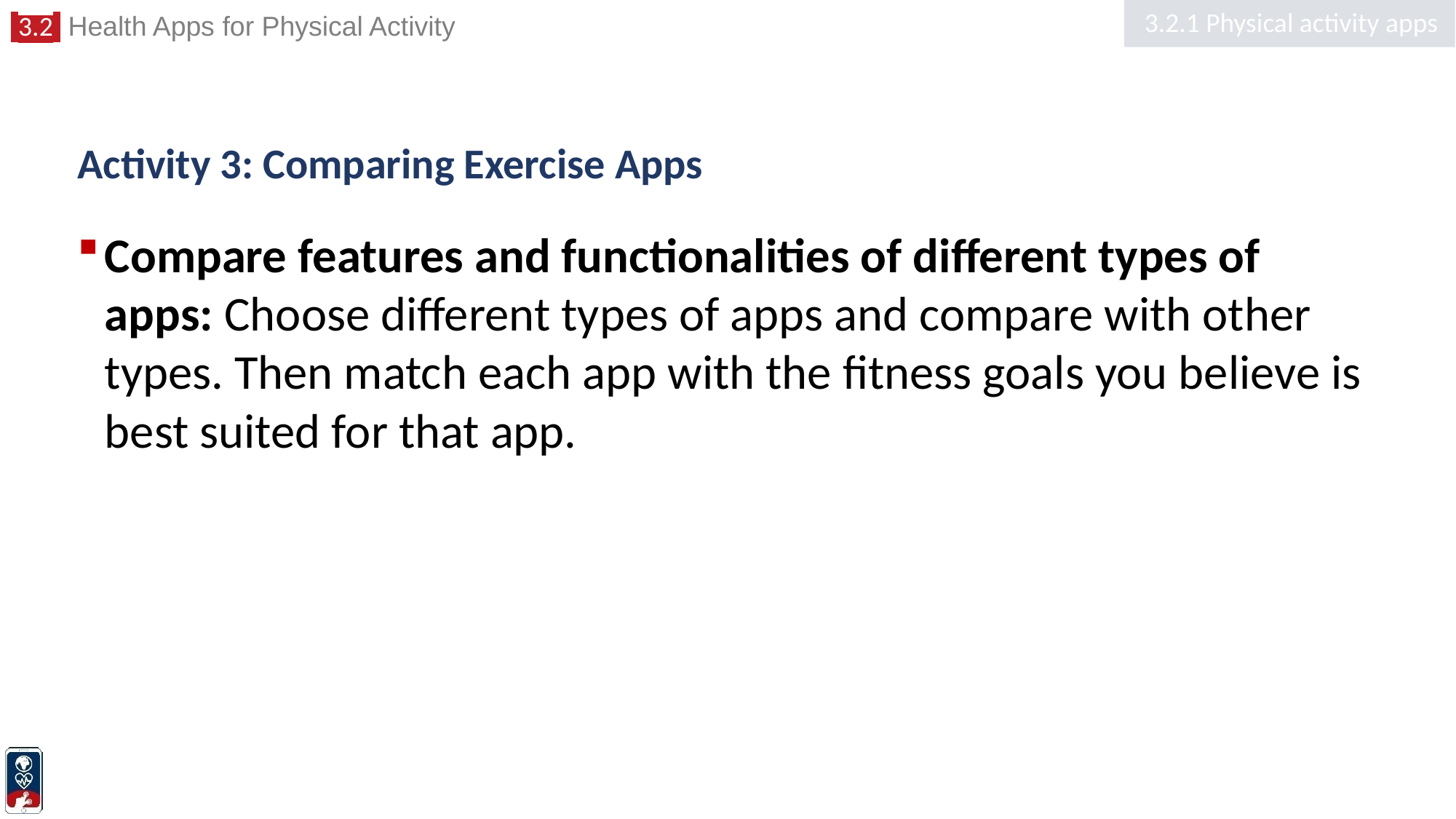

3.2.1 Physical activity apps
# Activity 3: Comparing Exercise Apps
Compare features and functionalities of different types of apps: Choose different types of apps and compare with other types. Then match each app with the fitness goals you believe is best suited for that app.